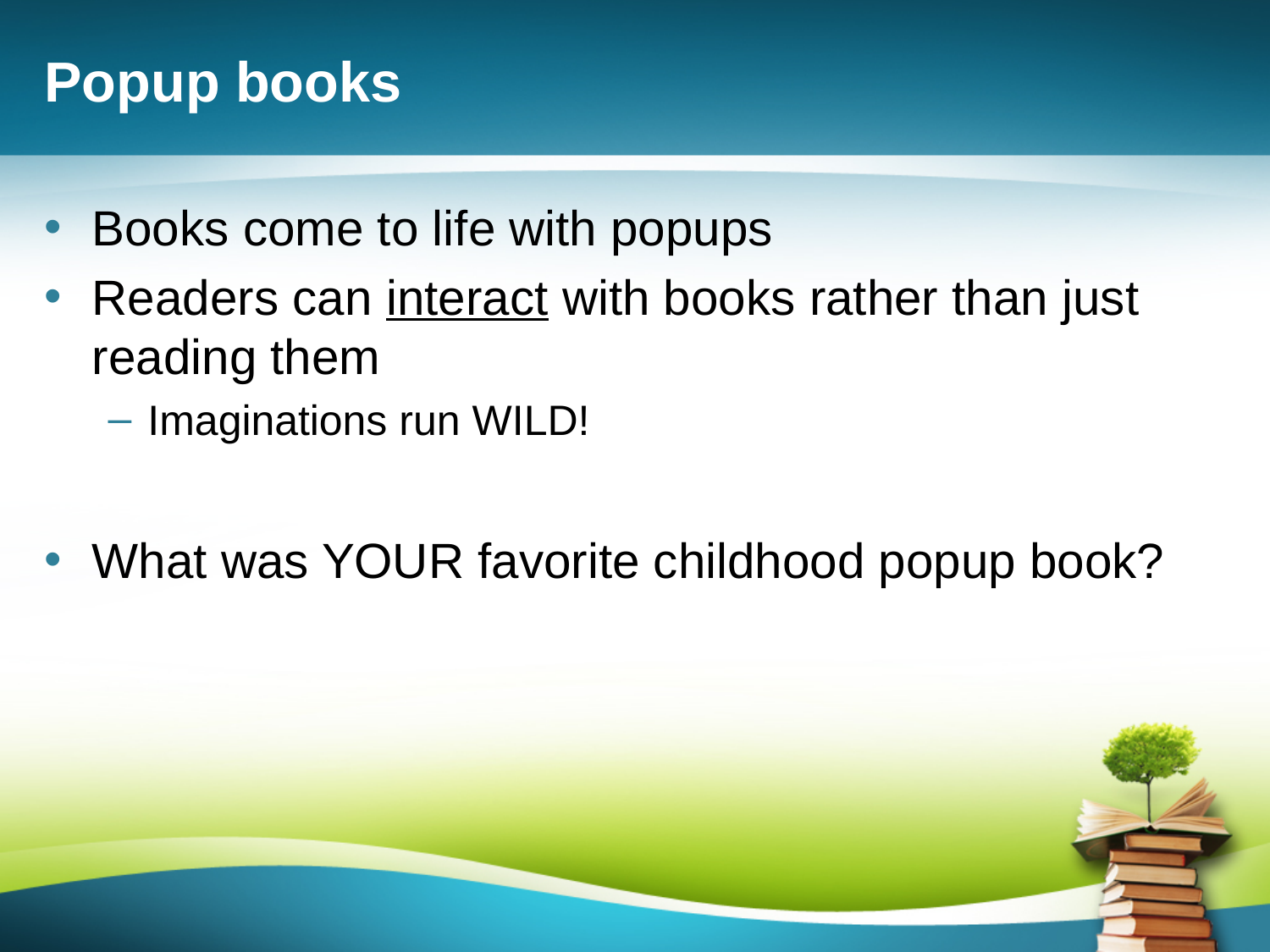

# Popup books
Books come to life with popups
Readers can interact with books rather than just reading them
Imaginations run WILD!

What was YOUR favorite childhood popup book?